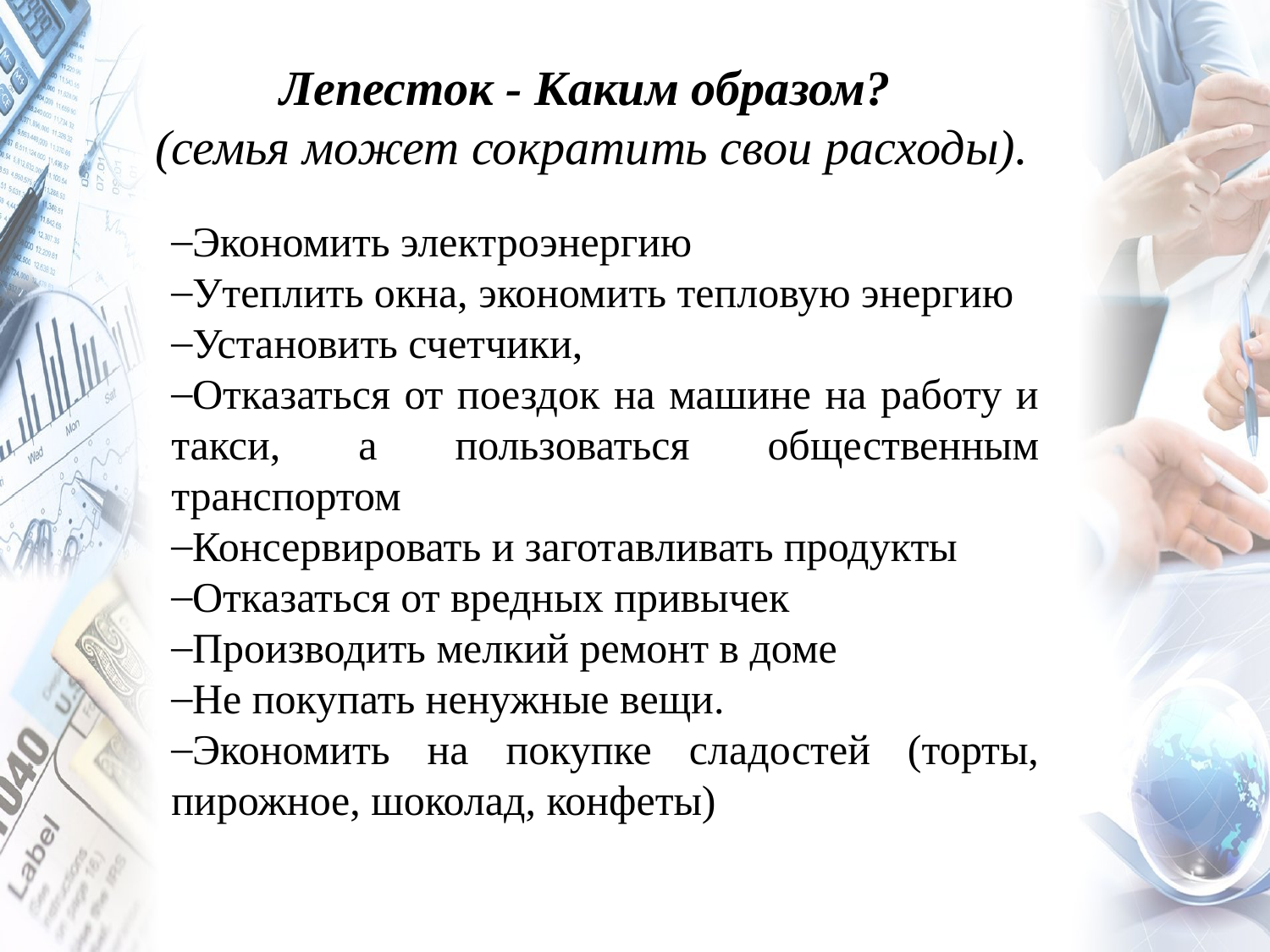

Лепесток - Каким образом?
 (семья может сократить свои расходы).

Экономить электроэнергию
Утеплить окна, экономить тепловую энергию
Установить счетчики,
Отказаться от поездок на машине на работу и такси, а пользоваться общественным транспортом
Консервировать и заготавливать продукты
Отказаться от вредных привычек
Производить мелкий ремонт в доме
Не покупать ненужные вещи.
Экономить на покупке сладостей (торты, пирожное, шоколад, конфеты)